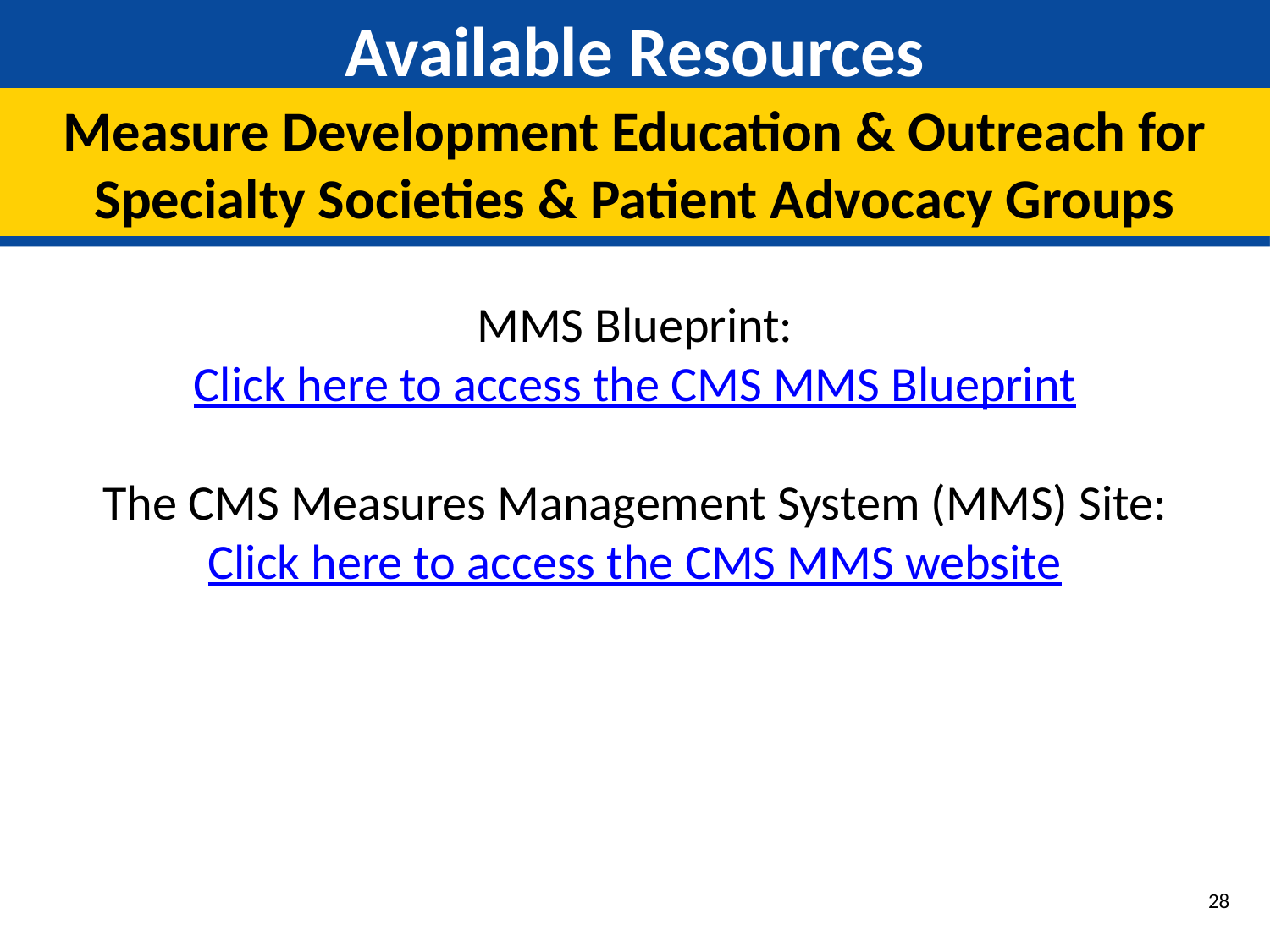

# Available Resources
Measure Development Education & Outreach for Specialty Societies & Patient Advocacy Groups
MMS Blueprint:
Click here to access the CMS MMS Blueprint

The CMS Measures Management System (MMS) Site: Click here to access the CMS MMS website